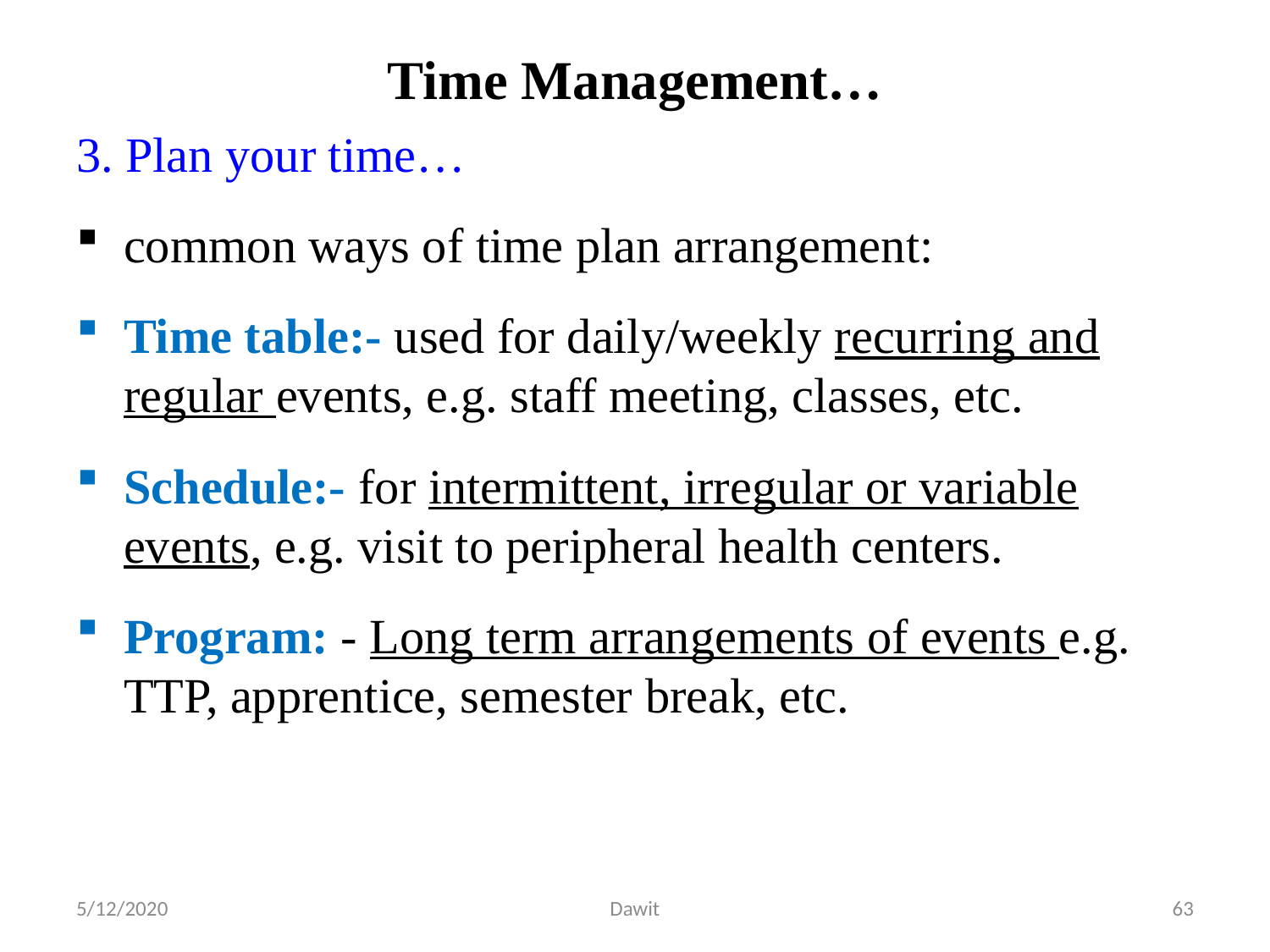

# Time Management…
3. Plan your time…
common ways of time plan arrangement:
Time table:- used for daily/weekly recurring and regular events, e.g. staff meeting, classes, etc.
Schedule:- for intermittent, irregular or variable events, e.g. visit to peripheral health centers.
Program: - Long term arrangements of events e.g. TTP, apprentice, semester break, etc.

5/12/2020
Dawit
63